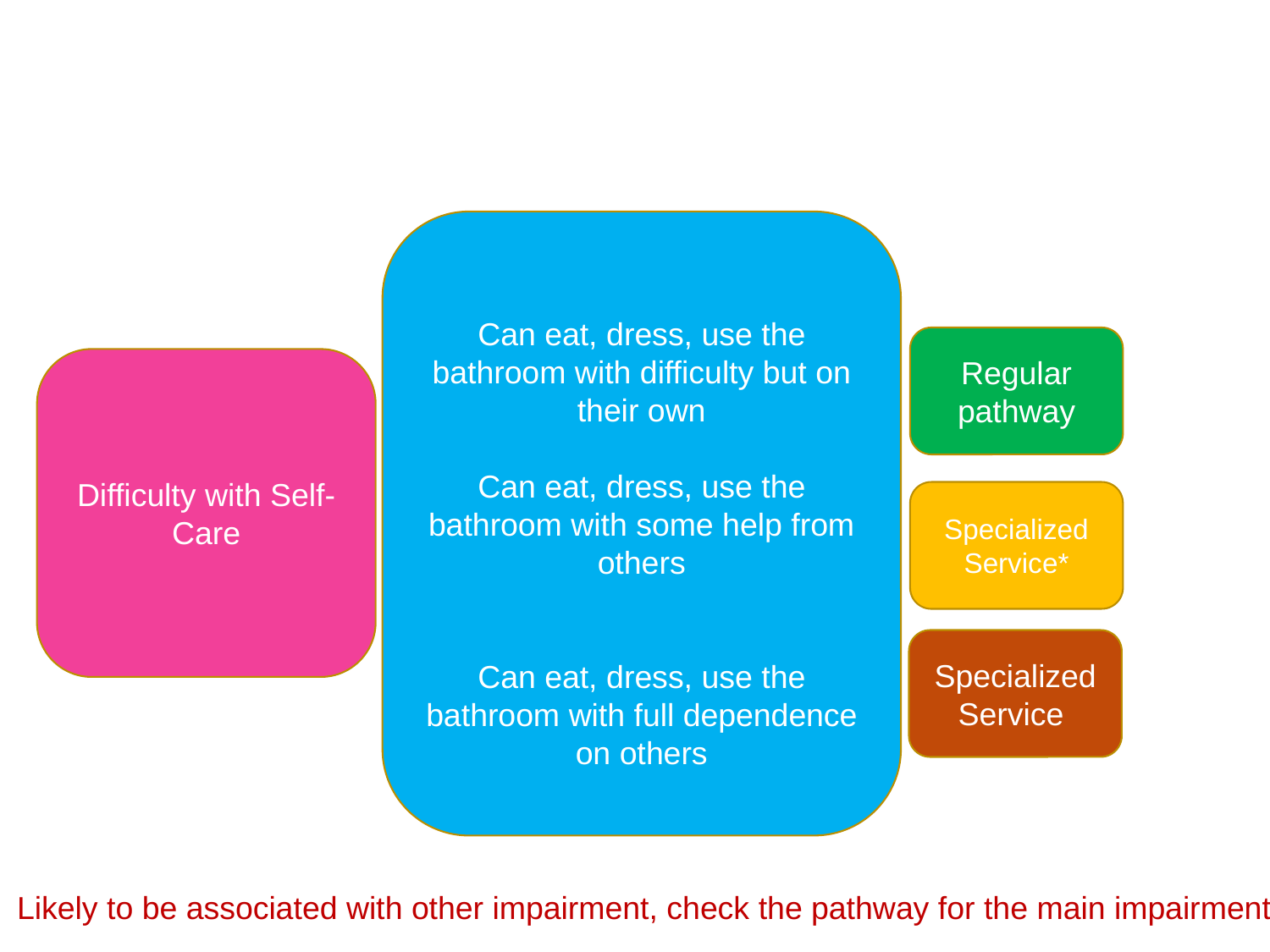

Can eat, dress, use the bathroom with difficulty but on their own

Can eat, dress, use the bathroom with some help from others

Can eat, dress, use the bathroom with full dependence on others

Regular pathway
Difficulty with Self-Care
Specialized Service*
Specialized Service
Likely to be associated with other impairment, check the pathway for the main impairment